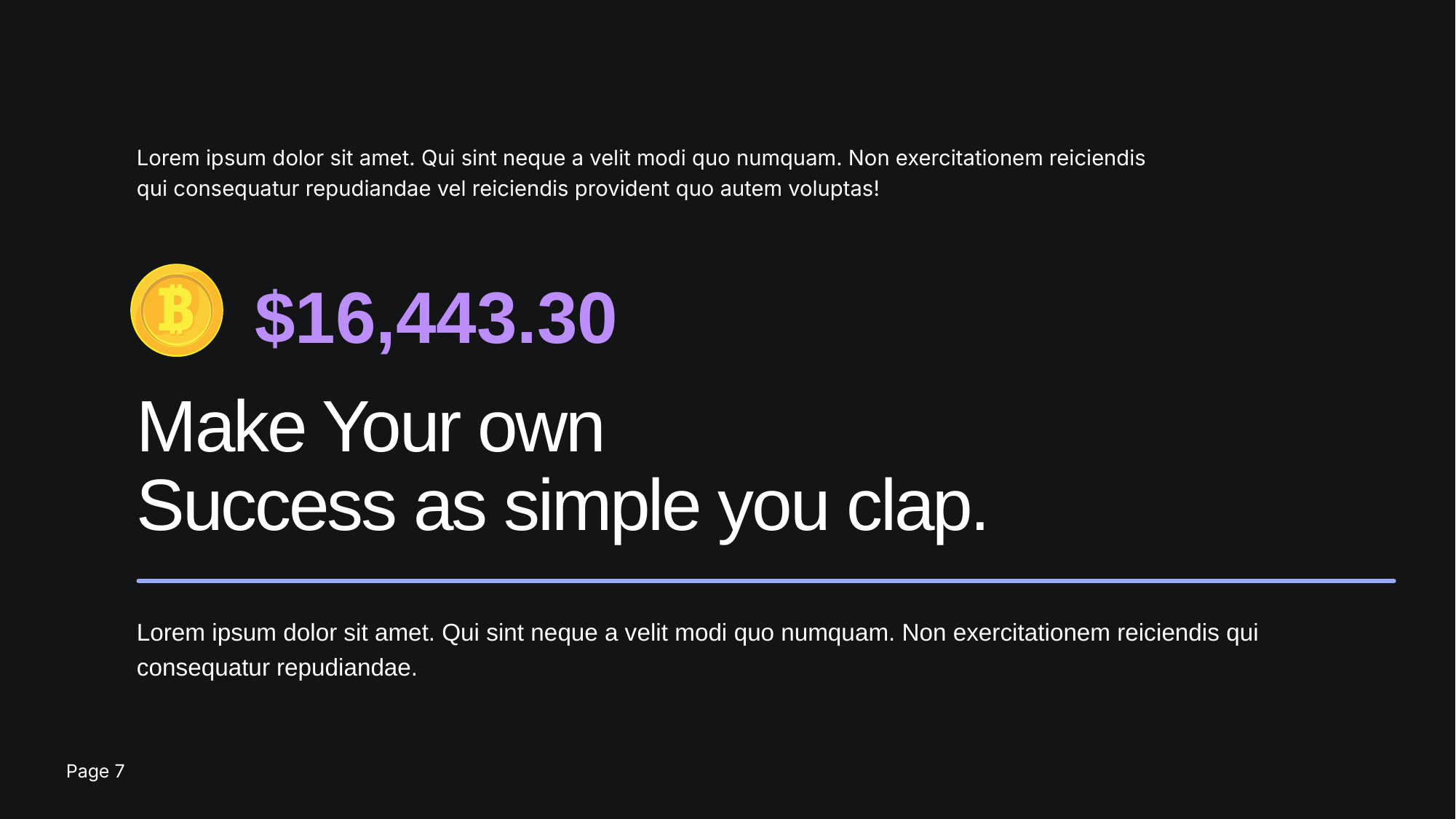

Lorem ipsum dolor sit amet. Qui sint neque a velit modi quo numquam. Non exercitationem reiciendis
qui consequatur repudiandae vel reiciendis provident quo autem voluptas!

$16,443.30
Make Your own
Success as simple you clap.
Lorem ipsum dolor sit amet. Qui sint neque a velit modi quo numquam. Non exercitationem reiciendis qui consequatur repudiandae.